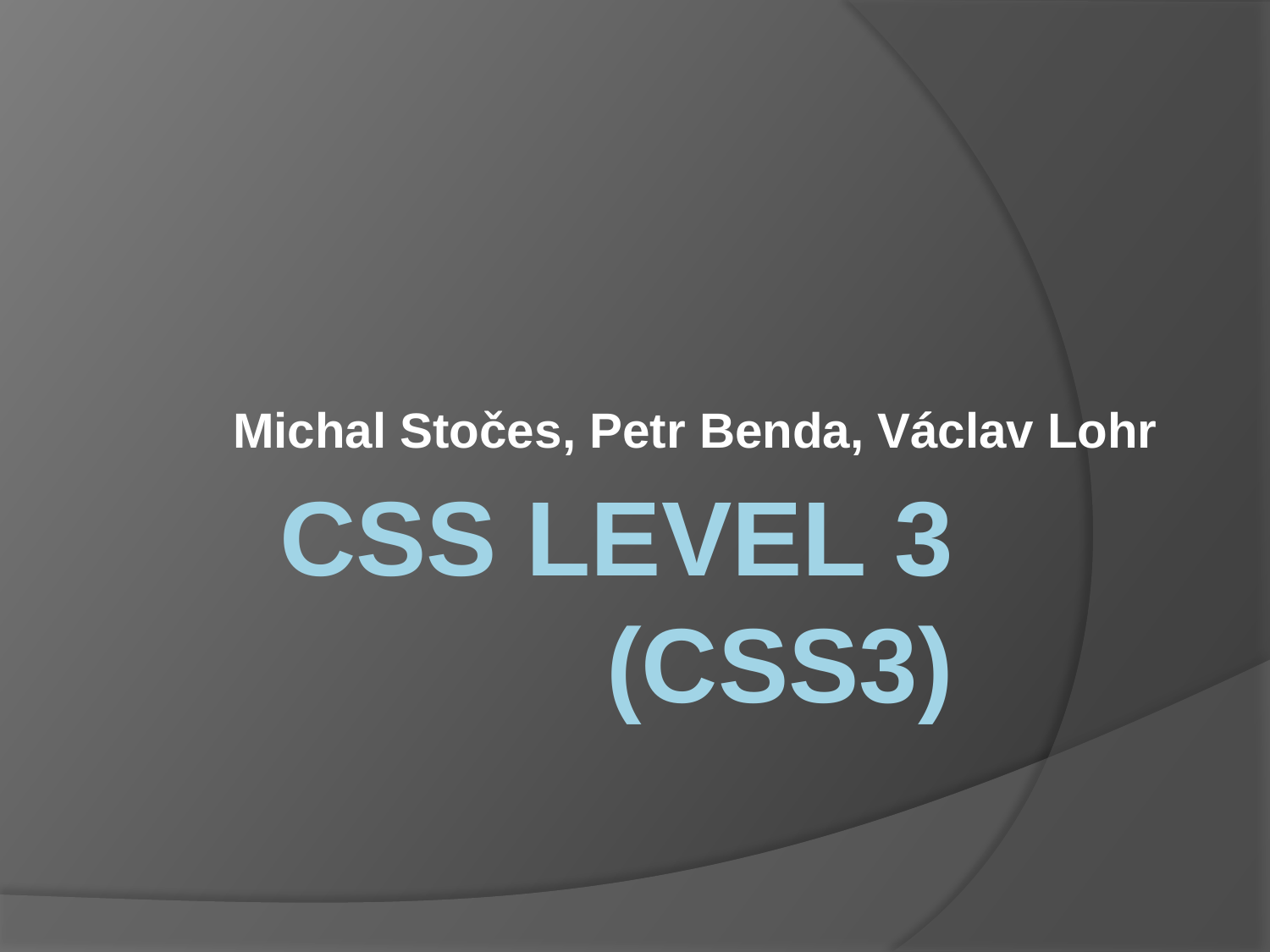

Michal Stočes, Petr Benda, Václav Lohr
# CSS level 3 (CSS3)